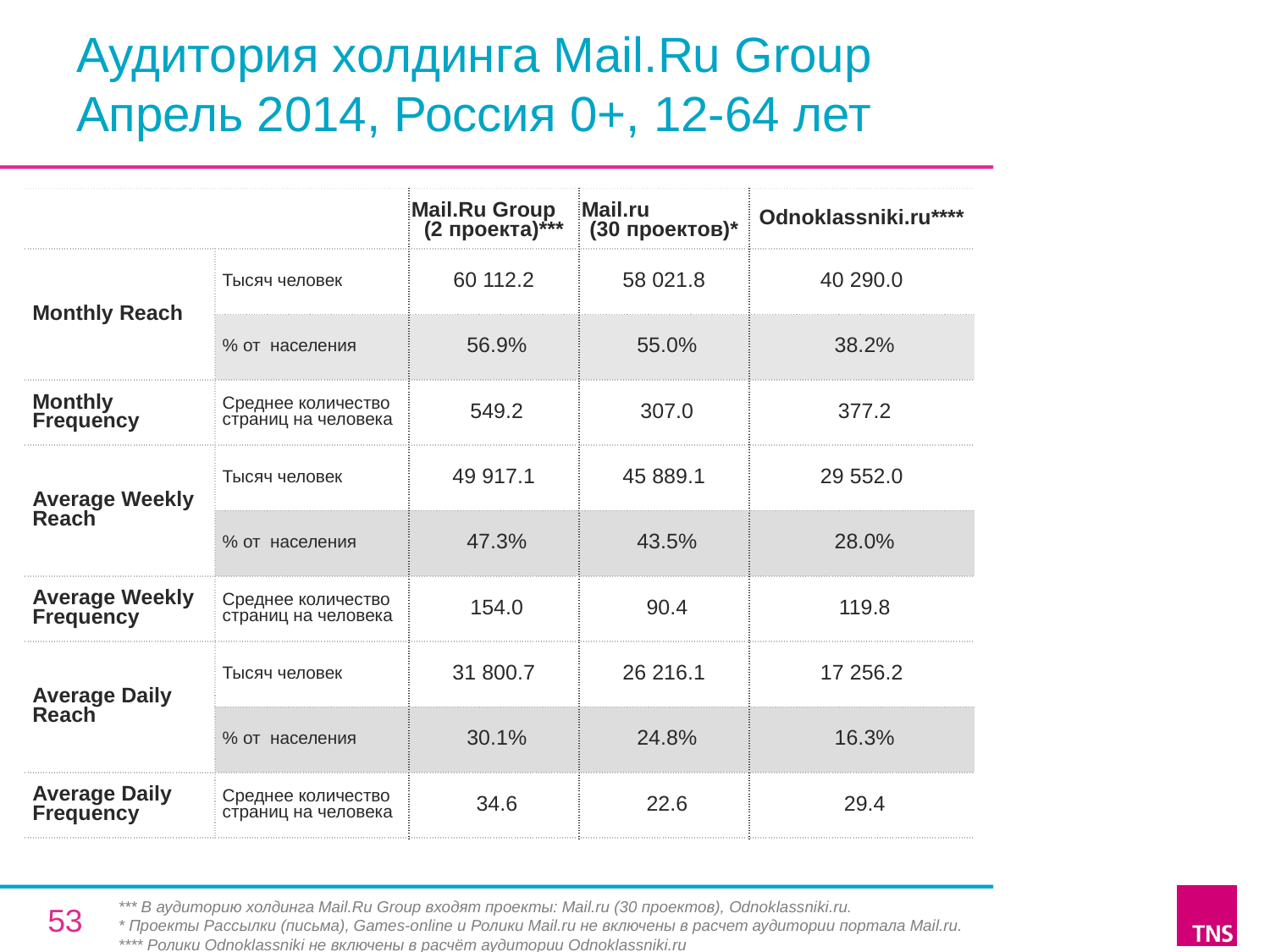

# Аудитория холдинга Mail.Ru Group Апрель 2014, Россия 0+, 12-64 лет
|  |  | Mail.Ru Group (2 проекта)\*\*\* | Mail.ru (30 проектов)\* | Odnoklassniki.ru\*\*\*\* |
| --- | --- | --- | --- | --- |
| Monthly Reach | Тысяч человек | 60 112.2 | 58 021.8 | 40 290.0 |
|  | % от населения | 56.9% | 55.0% | 38.2% |
| Monthly Frequency | Среднее количество страниц на человека | 549.2 | 307.0 | 377.2 |
| Average Weekly Reach | Тысяч человек | 49 917.1 | 45 889.1 | 29 552.0 |
|  | % от населения | 47.3% | 43.5% | 28.0% |
| Average Weekly Frequency | Среднее количество страниц на человека | 154.0 | 90.4 | 119.8 |
| Average Daily Reach | Тысяч человек | 31 800.7 | 26 216.1 | 17 256.2 |
|  | % от населения | 30.1% | 24.8% | 16.3% |
| Average Daily Frequency | Среднее количество страниц на человека | 34.6 | 22.6 | 29.4 |
*** В аудиторию холдинга Mail.Ru Group входят проекты: Mail.ru (30 проектов), Odnoklassniki.ru.
* Проекты Рассылки (письма), Games-online и Ролики Mail.ru не включены в расчет аудитории портала Mail.ru.
**** Ролики Odnoklassniki не включены в расчёт аудитории Odnoklassniki.ru
53